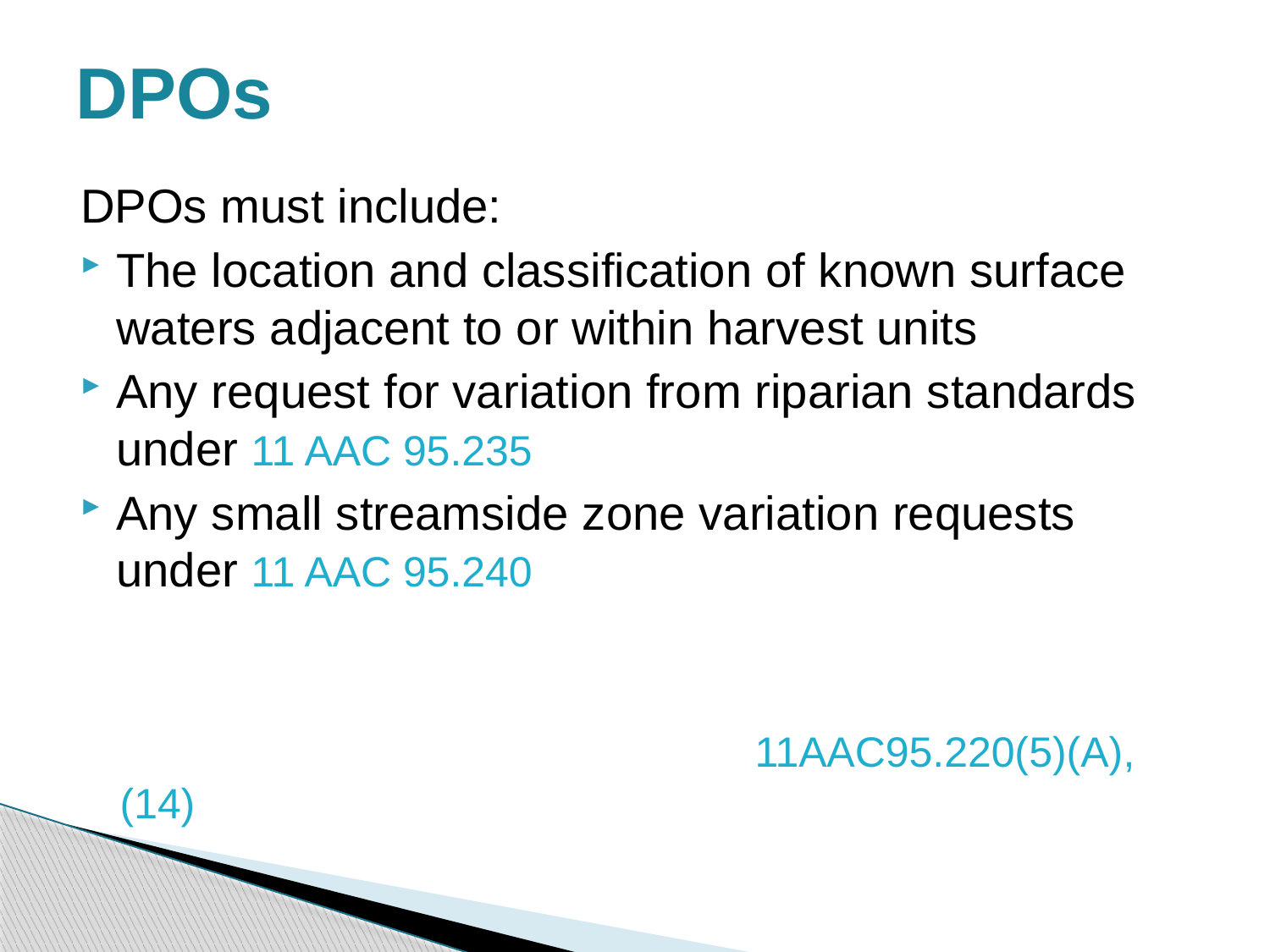

# DPOs
DPOs must include:
The location and classification of known surface waters adjacent to or within harvest units
Any request for variation from riparian standards under 11 AAC 95.235
Any small streamside zone variation requests under 11 AAC 95.240

													11AAC95.220(5)(A),(14)